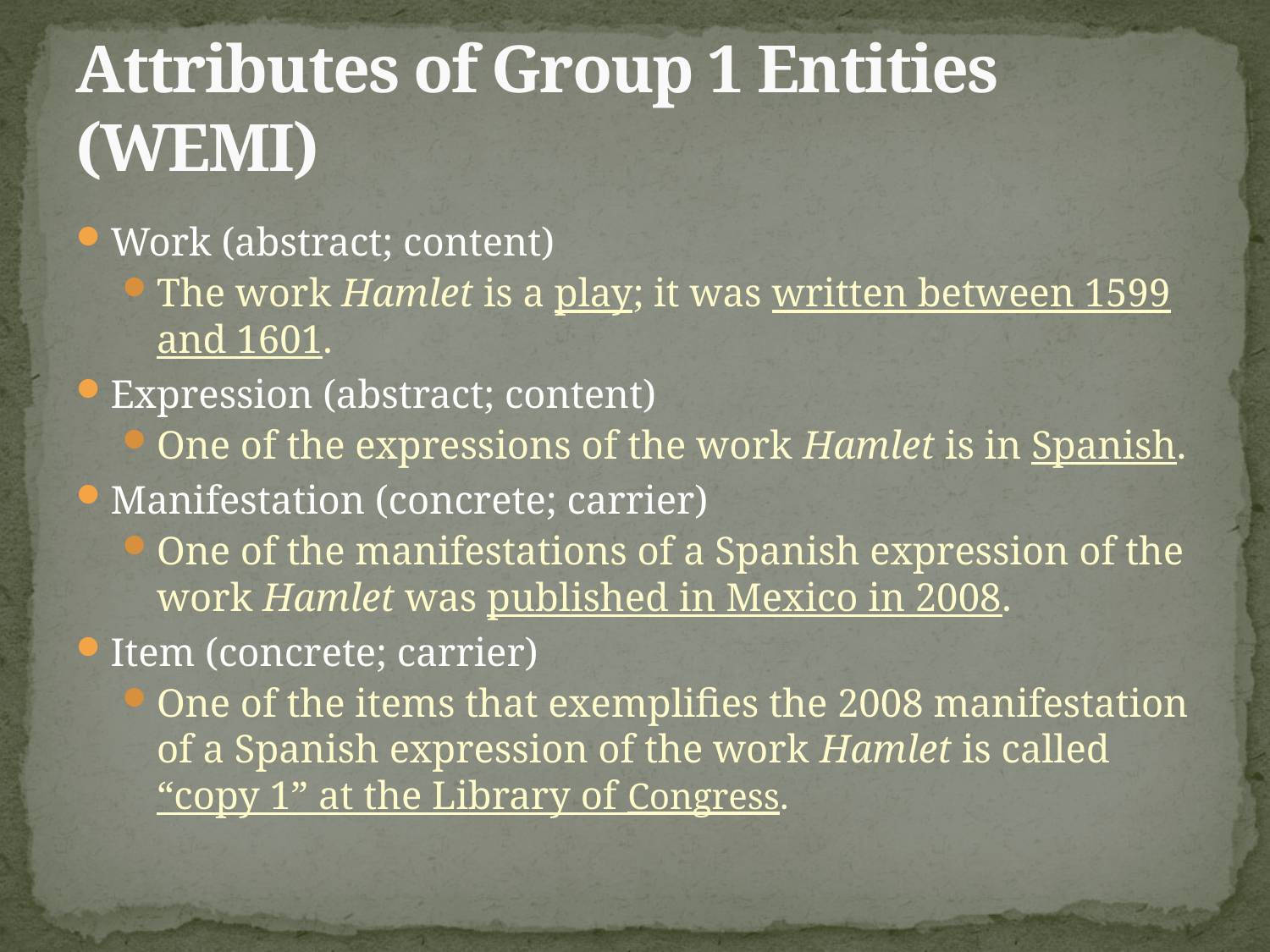

# Attributes of Group 1 Entities (WEMI)
Work (abstract; content)
The work Hamlet is a play; it was written between 1599 and 1601.
Expression (abstract; content)
One of the expressions of the work Hamlet is in Spanish.
Manifestation (concrete; carrier)
One of the manifestations of a Spanish expression of the work Hamlet was published in Mexico in 2008.
Item (concrete; carrier)
One of the items that exemplifies the 2008 manifestation of a Spanish expression of the work Hamlet is called “copy 1” at the Library of Congress.